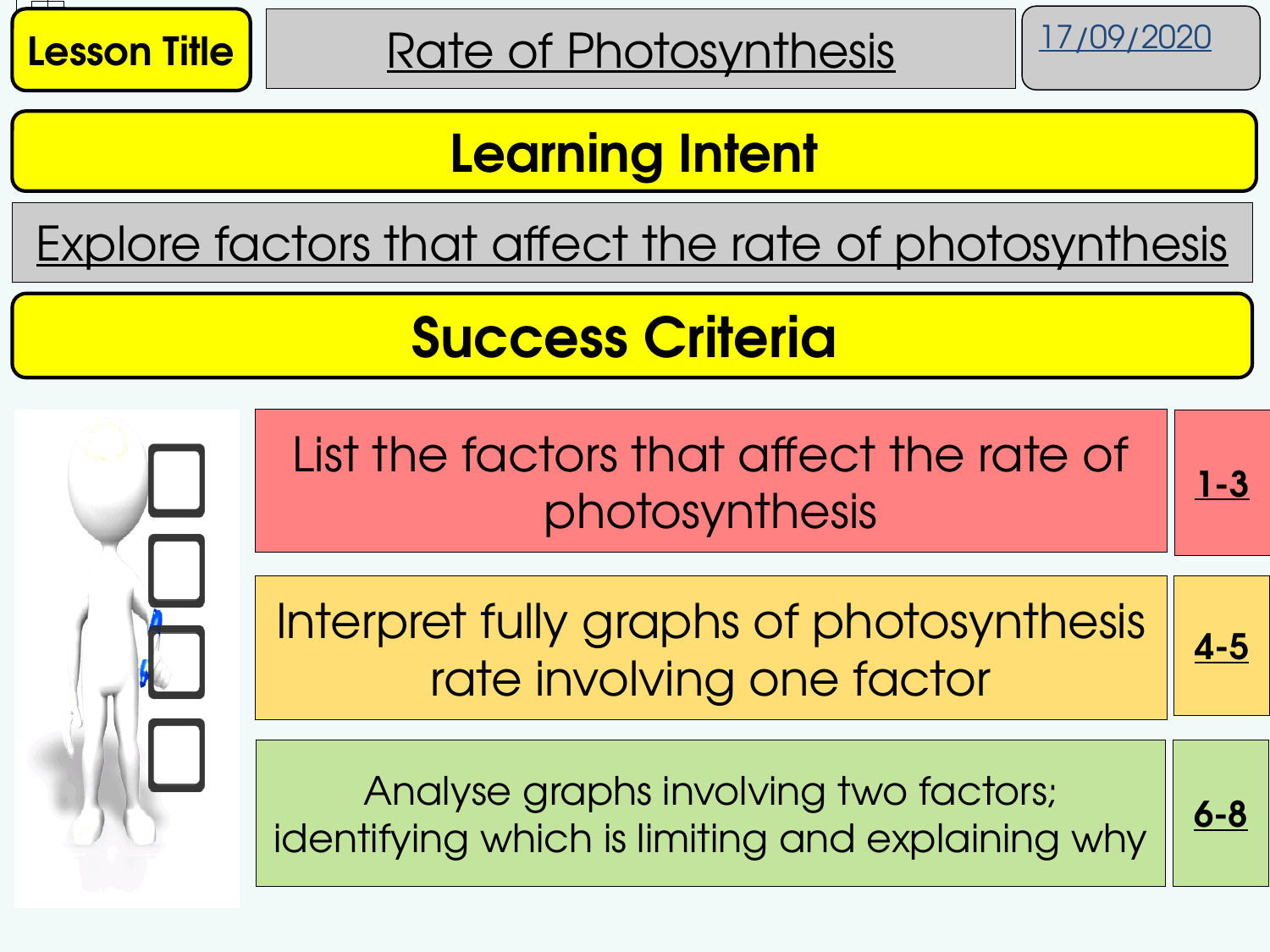

17/09/2020
Rate of Photosynthesis
Explore factors that affect the rate of photosynthesis
List the factors that affect the rate of photosynthesis
1-3
Interpret fully graphs of photosynthesis rate involving one factor
4-5
Analyse graphs involving two factors; identifying which is limiting and explaining why
6-8